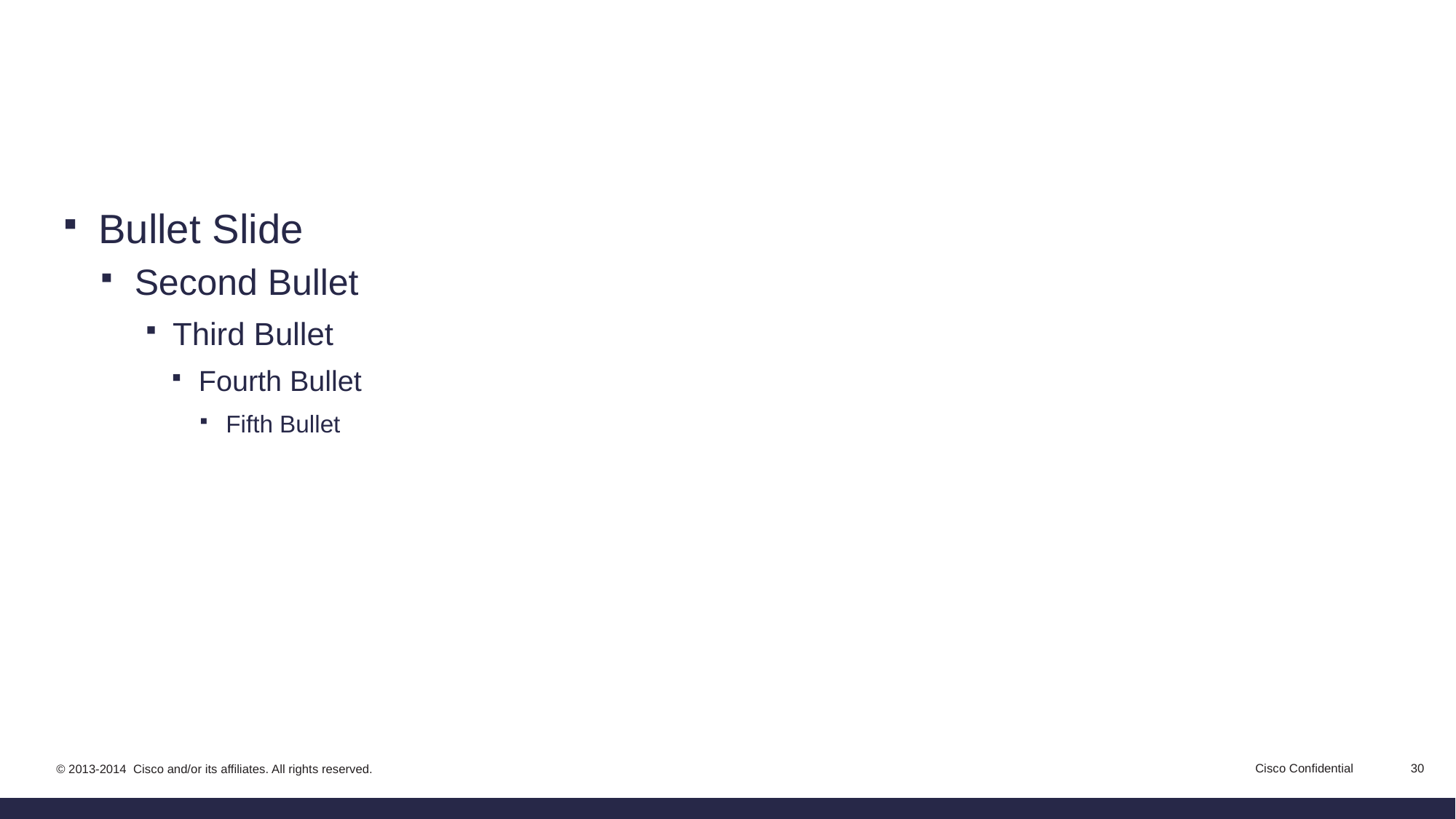

#
Bullet Slide
Second Bullet
Third Bullet
Fourth Bullet
Fifth Bullet